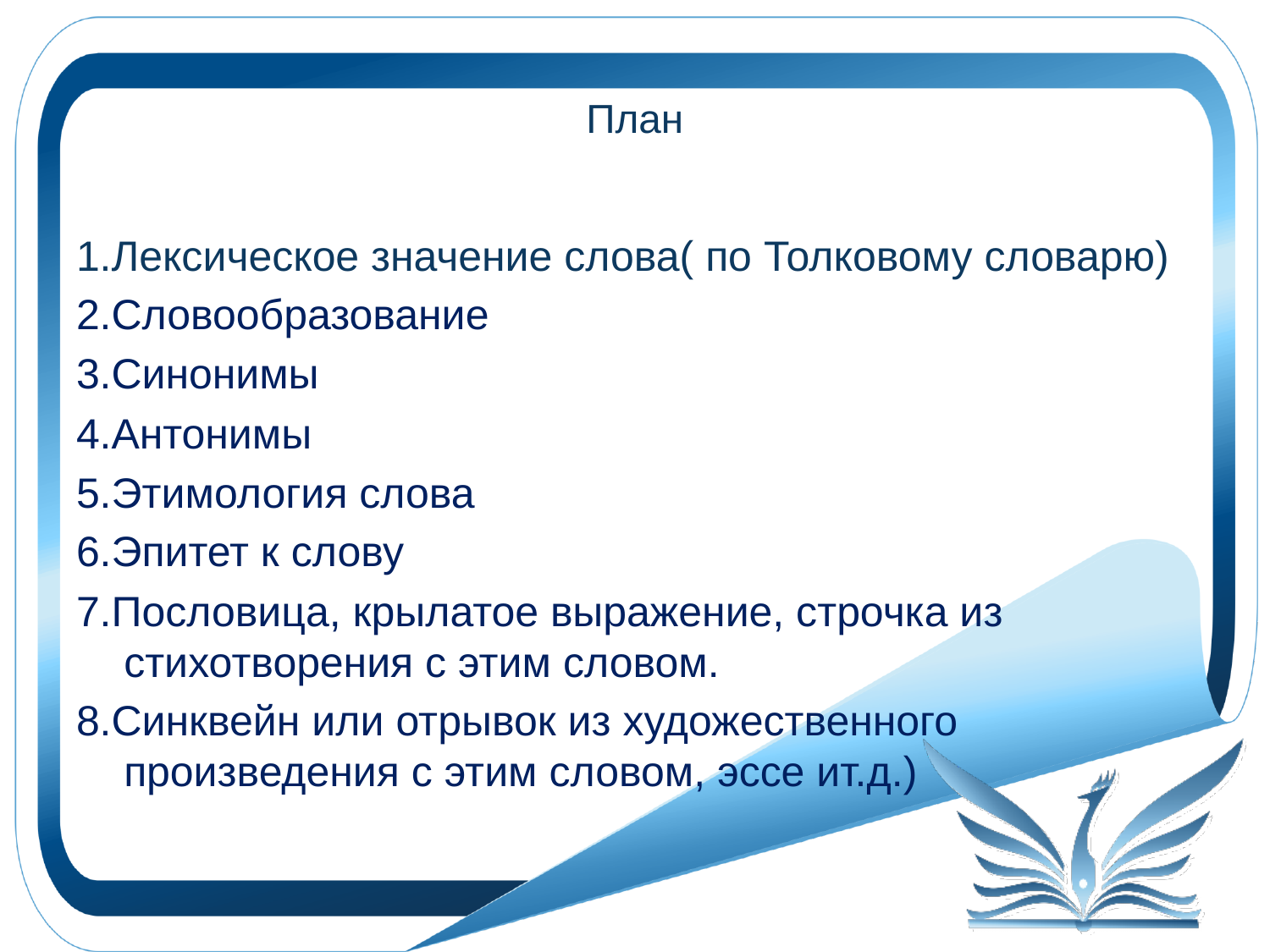

# План
1.Лексическое значение слова( по Толковому словарю)
2.Словообразование
3.Синонимы
4.Антонимы
5.Этимология слова
6.Эпитет к слову
7.Пословица, крылатое выражение, строчка из стихотворения с этим словом.
8.Синквейн или отрывок из художественного произведения с этим словом, эссе ит.д.)